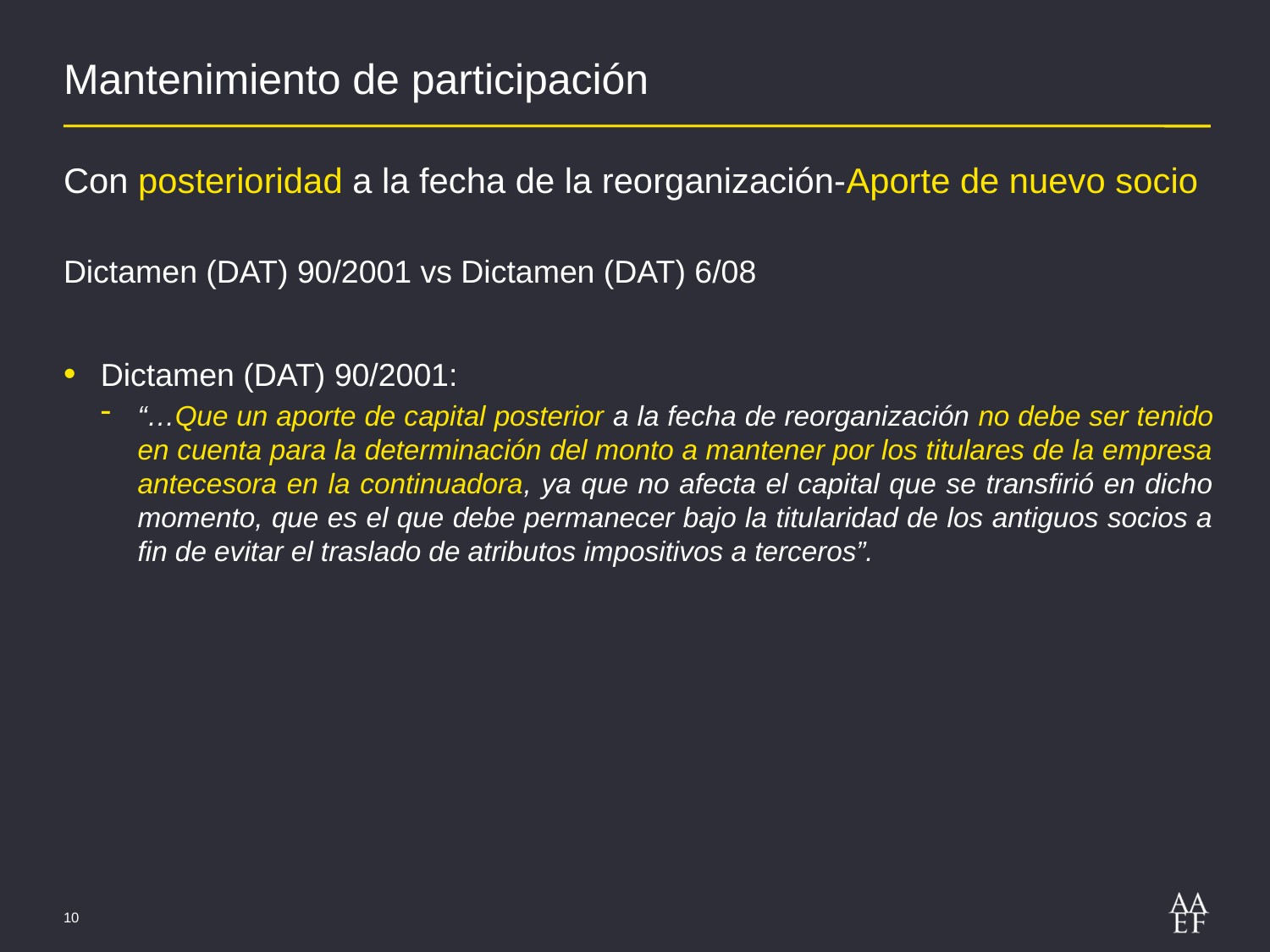

# Mantenimiento de participación
Con posterioridad a la fecha de la reorganización-Aporte de nuevo socio

Dictamen (DAT) 90/2001 vs Dictamen (DAT) 6/08

Dictamen (DAT) 90/2001:
“…Que un aporte de capital posterior a la fecha de reorganización no debe ser tenido en cuenta para la determinación del monto a mantener por los titulares de la empresa antecesora en la continuadora, ya que no afecta el capital que se transfirió en dicho momento, que es el que debe permanecer bajo la titularidad de los antiguos socios a fin de evitar el traslado de atributos impositivos a terceros”.

10